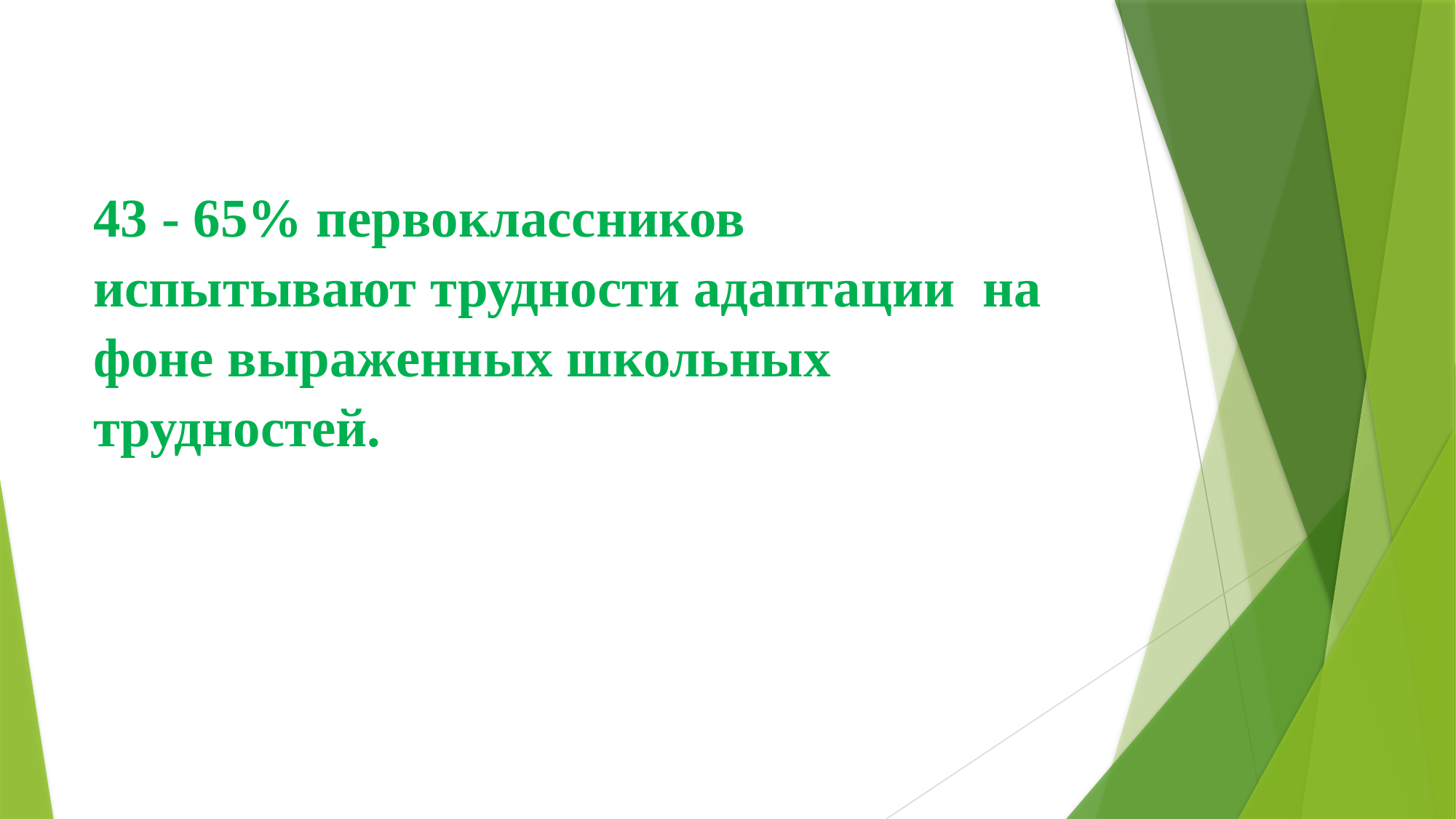

43 - 65% первоклассников испытывают трудности адаптации  на фоне выраженных школьных трудностей.